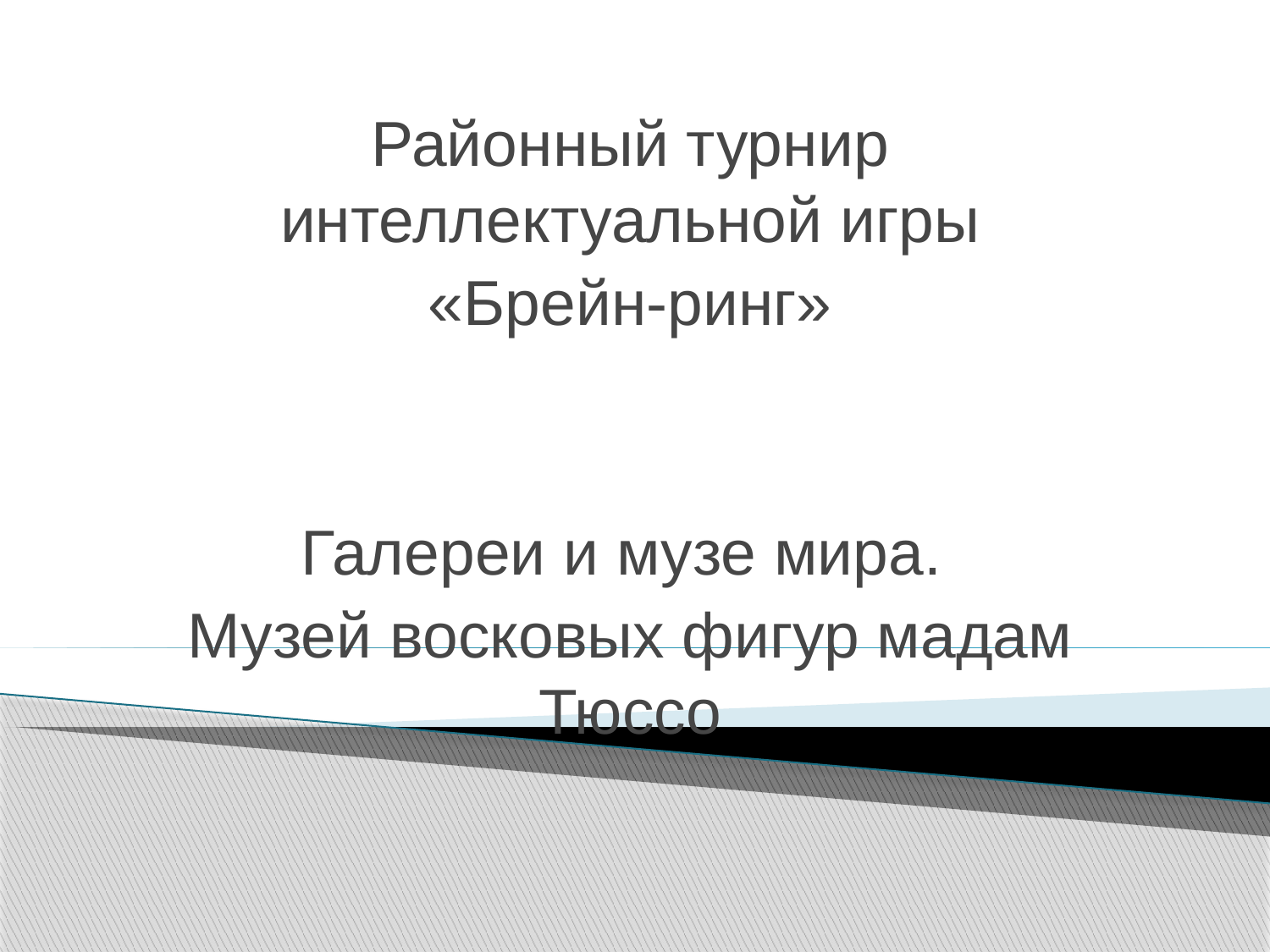

Районный турнир интеллектуальной игры
«Брейн-ринг»

Галереи и музе мира.
Музей восковых фигур мадам Тюссо
#